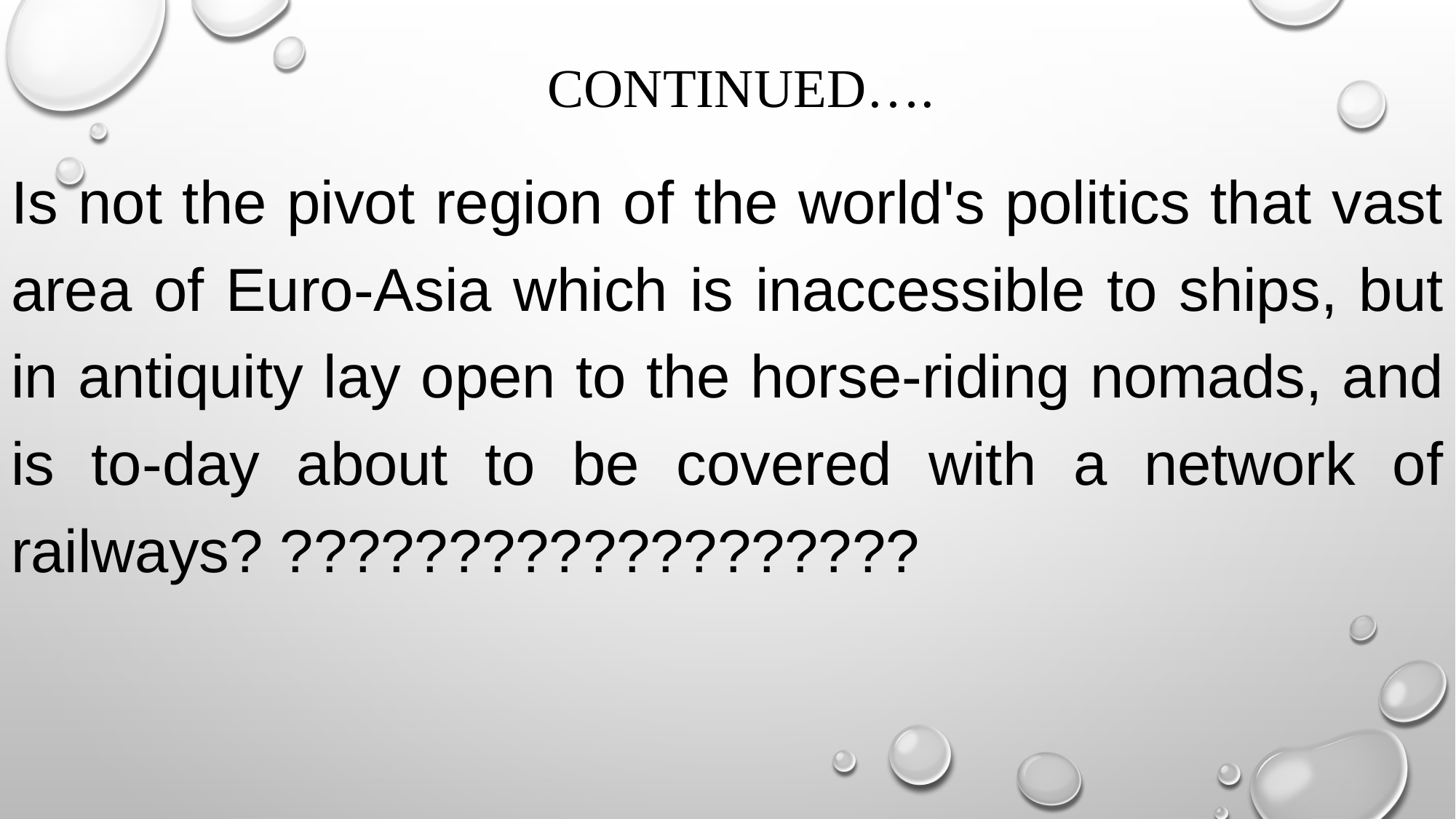

# continued….
Is not the pivot region of the world's politics that vast area of Euro-Asia which is inaccessible to ships, but in antiquity lay open to the horse-riding nomads, and is to-day about to be covered with a network of railways? ???????????????????